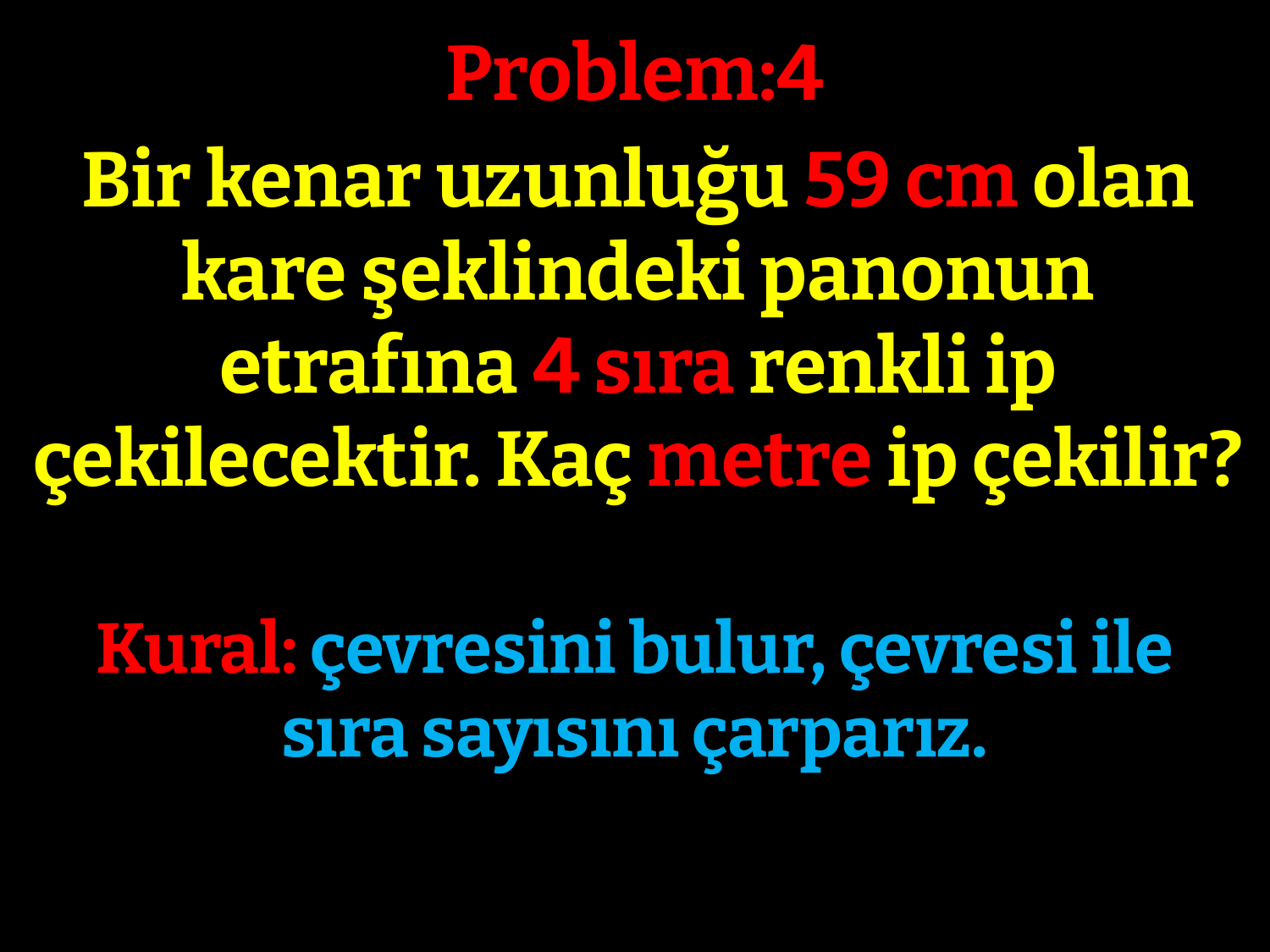

Problem:4
Bir kenar uzunluğu 59 cm olan kare şeklindeki panonun etrafına 4 sıra renkli ip çekilecektir. Kaç metre ip çekilir?
#
Kural: çevresini bulur, çevresi ile sıra sayısını çarparız.